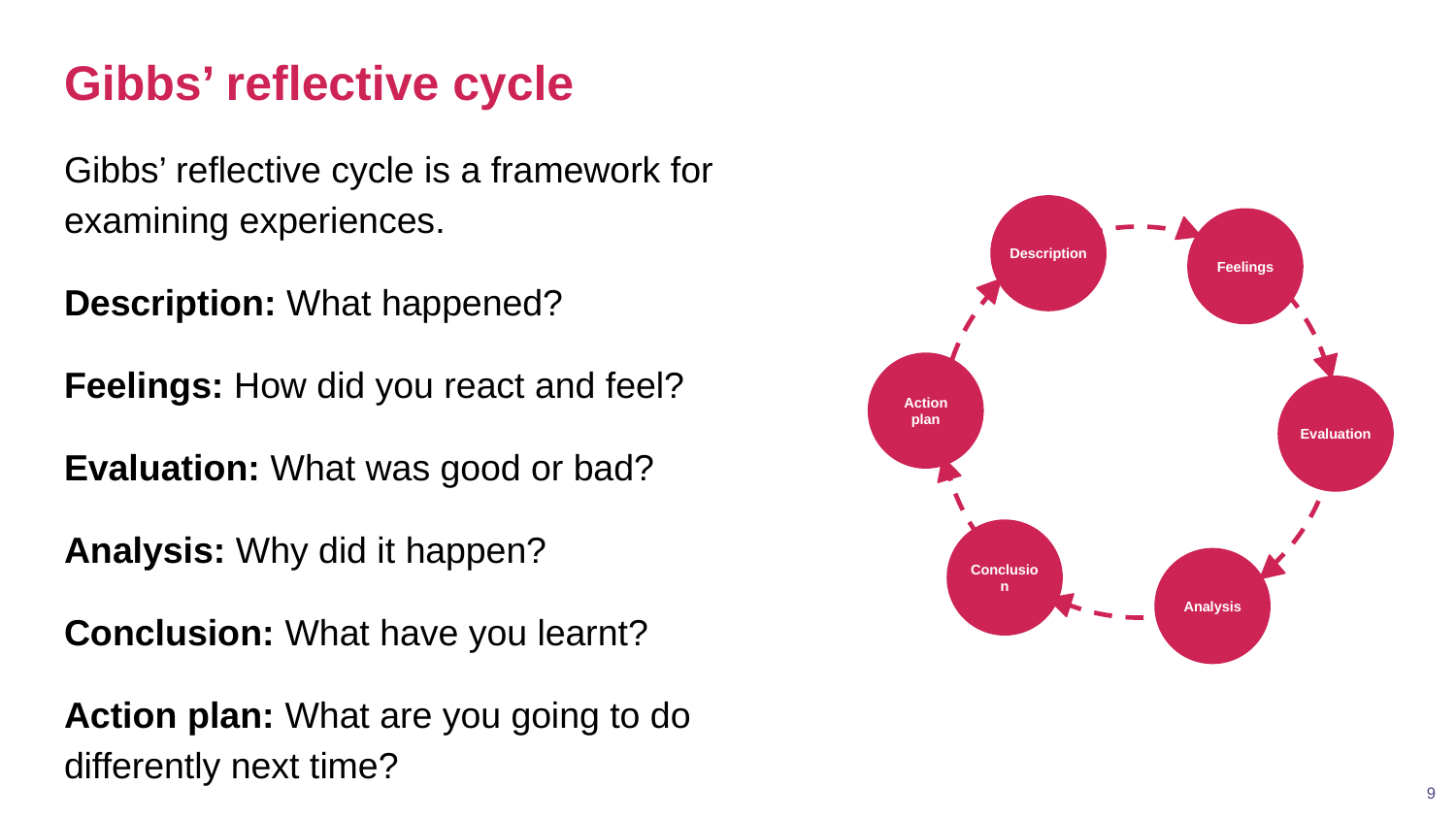

# Gibbs’ reflective cycle
Gibbs’ reflective cycle is a framework for examining experiences.
Description: What happened?
Feelings: How did you react and feel?
Evaluation: What was good or bad?
Analysis: Why did it happen?
Conclusion: What have you learnt?
Action plan: What are you going to do differently next time?

Description
Feelings

Action plan

Evaluation

Conclusion
Analysis

9